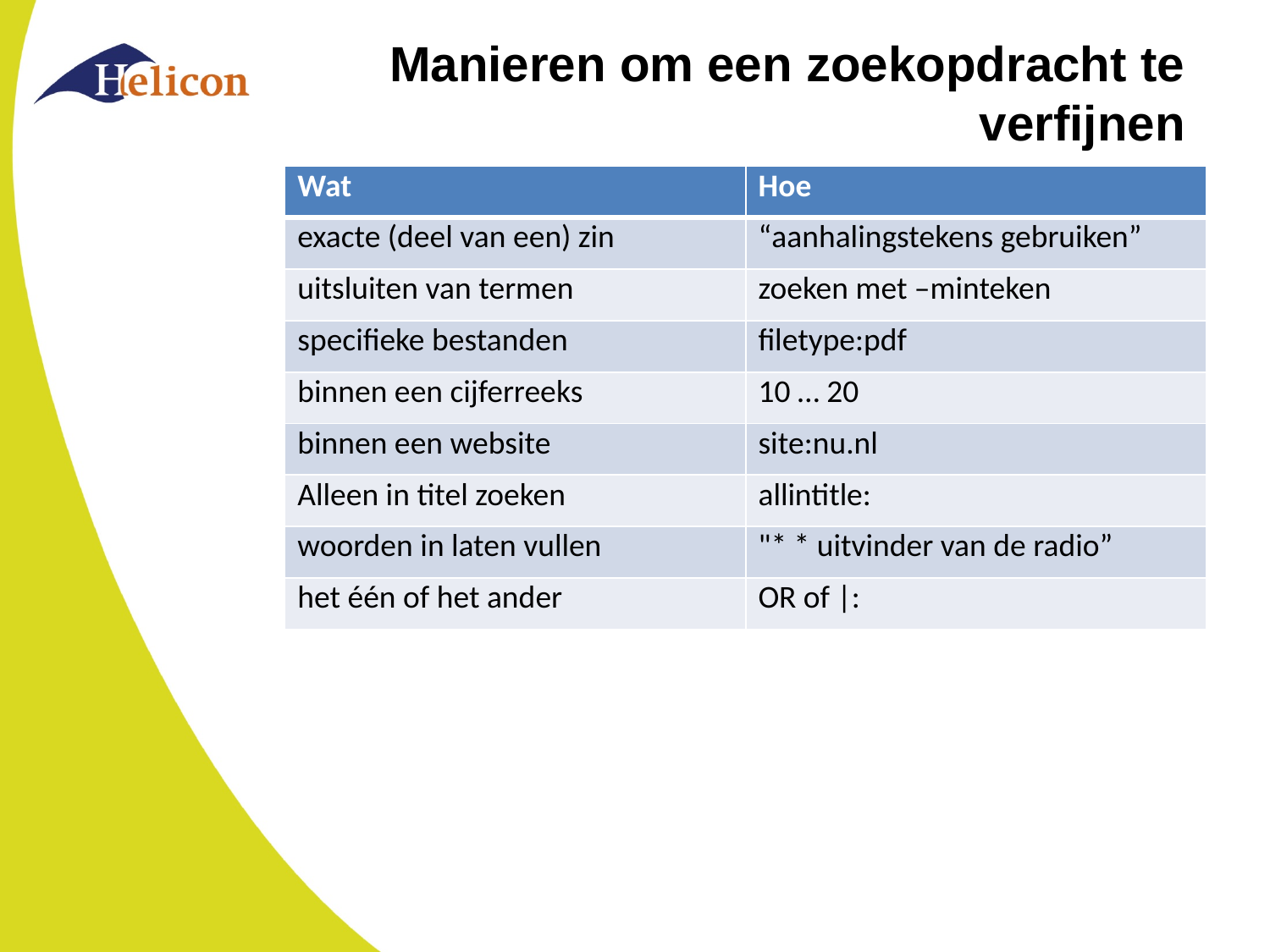

# Manieren om een zoekopdracht te verfijnen
| Wat | Hoe |
| --- | --- |
| exacte (deel van een) zin | “aanhalingstekens gebruiken” |
| uitsluiten van termen | zoeken met –minteken |
| specifieke bestanden | filetype:pdf |
| binnen een cijferreeks | 10 … 20 |
| binnen een website | site:nu.nl |
| Alleen in titel zoeken | allintitle: |
| woorden in laten vullen | "\* \* uitvinder van de radio” |
| het één of het ander | OR of |: |